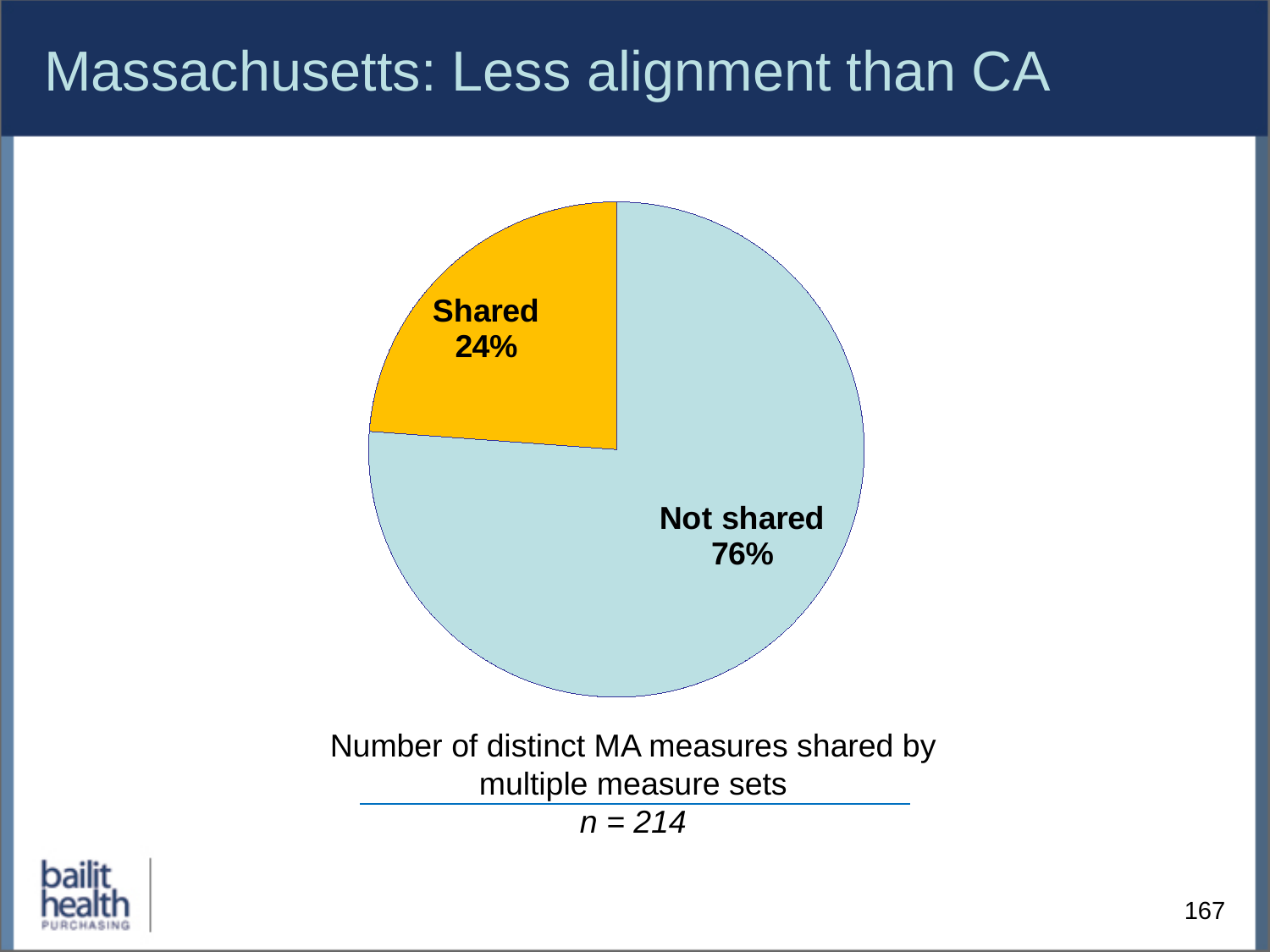

# Massachusetts: Less alignment than CA

### Chart

| Category | Column1 |
|---|---|
| Not shared | 163.0 |
| Shared | 51.0 |
Number of distinct MA measures shared by multiple measure sets
n = 214
167